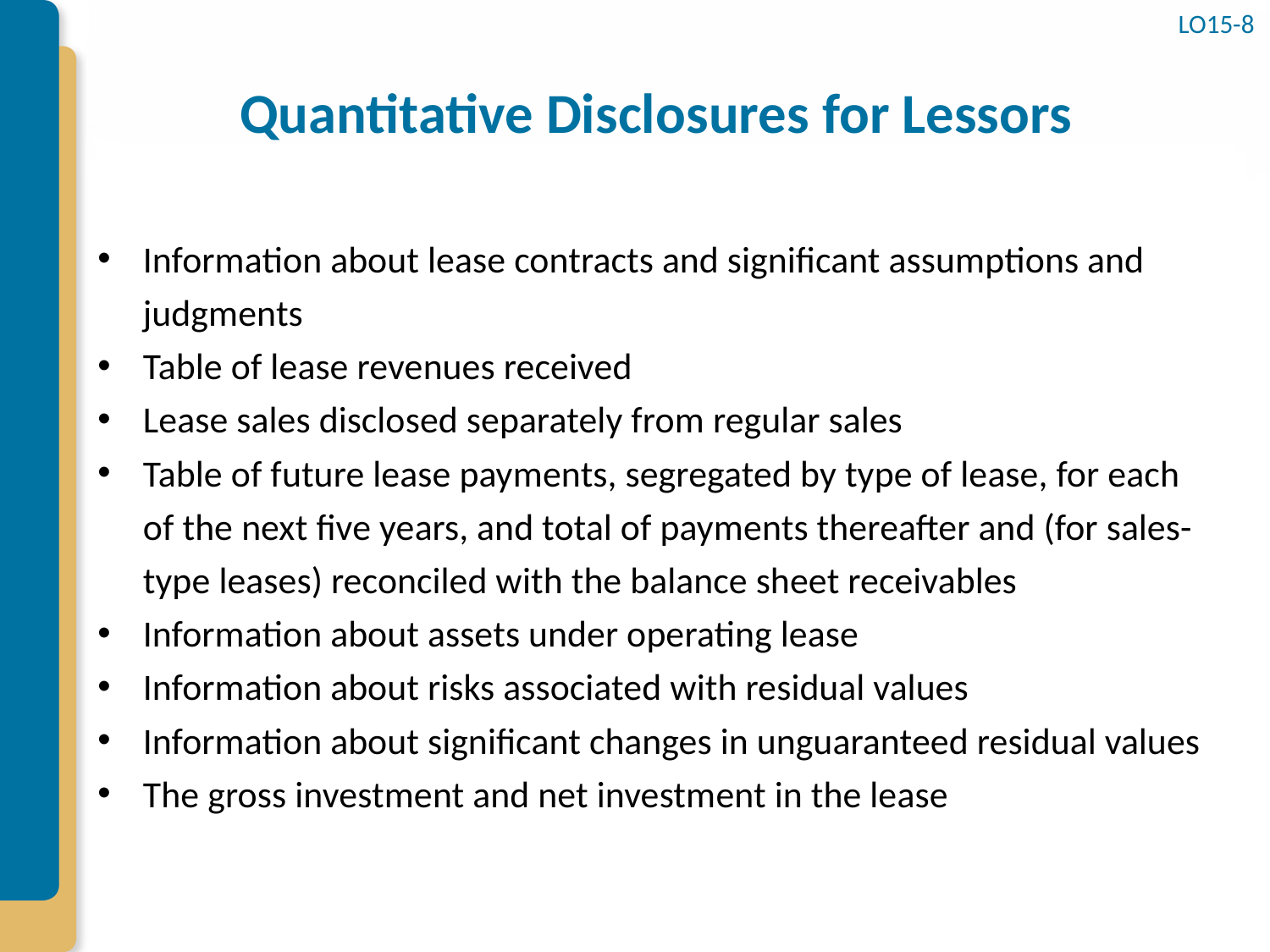

LO15-8
# Quantitative Disclosures for Lessors
Information about lease contracts and significant assumptions and judgments
Table of lease revenues received
Lease sales disclosed separately from regular sales
Table of future lease payments, segregated by type of lease, for each of the next five years, and total of payments thereafter and (for sales-type leases) reconciled with the balance sheet receivables
Information about assets under operating lease
Information about risks associated with residual values
Information about significant changes in unguaranteed residual values
The gross investment and net investment in the lease